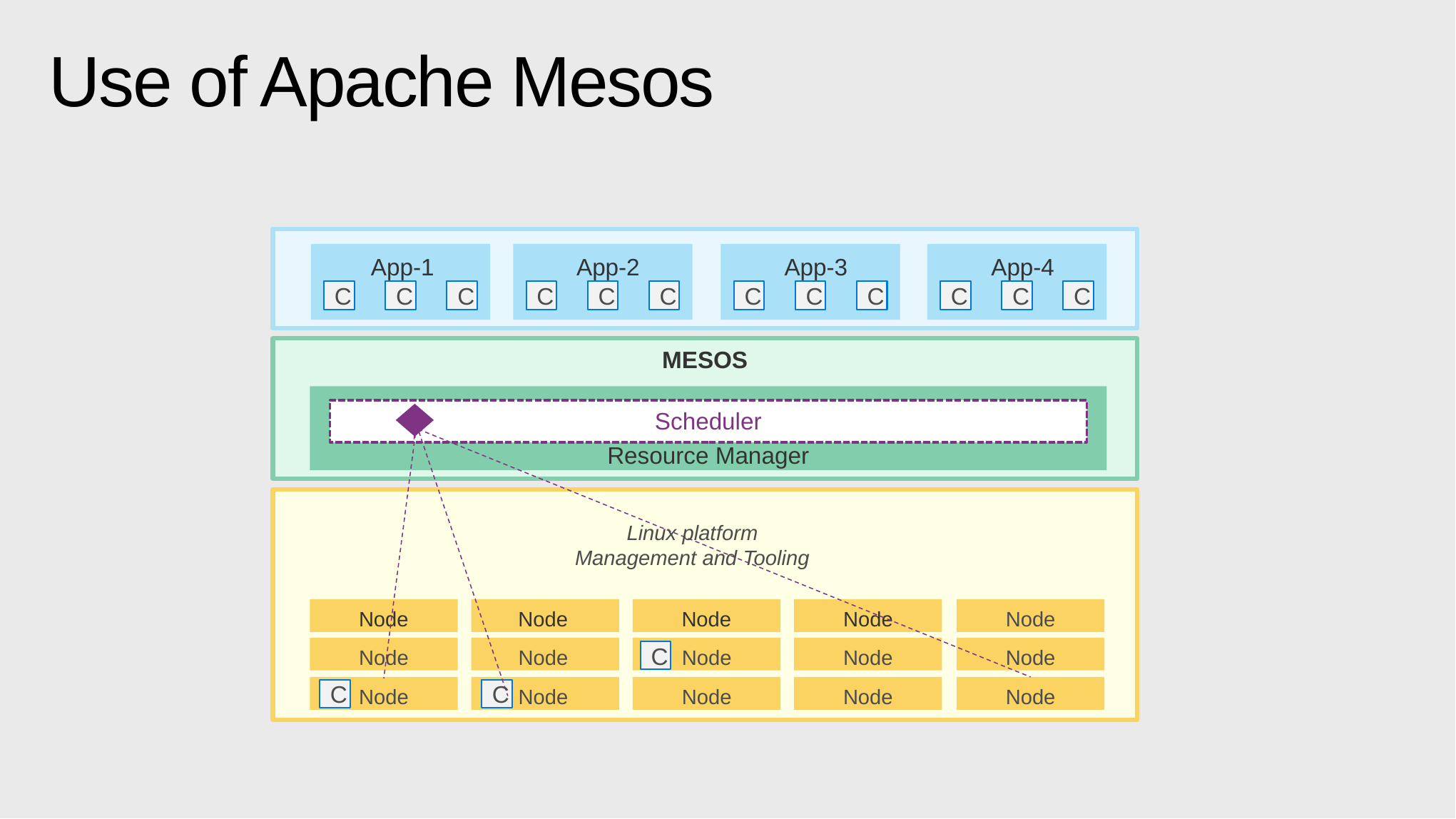

# Use of Apache Mesos

App-1
App-2
App-3
App-4
C
C
C
C
C
C
C
C
C
C
C
C
Ç√
MESOS

Scheduler

Resource Manager

Linux platform
Management and Tooling

Node
Node
Node
Node
Node

Node
Node
Node
Node
Node
C

Node
Node
Node
Node
Node
C
C